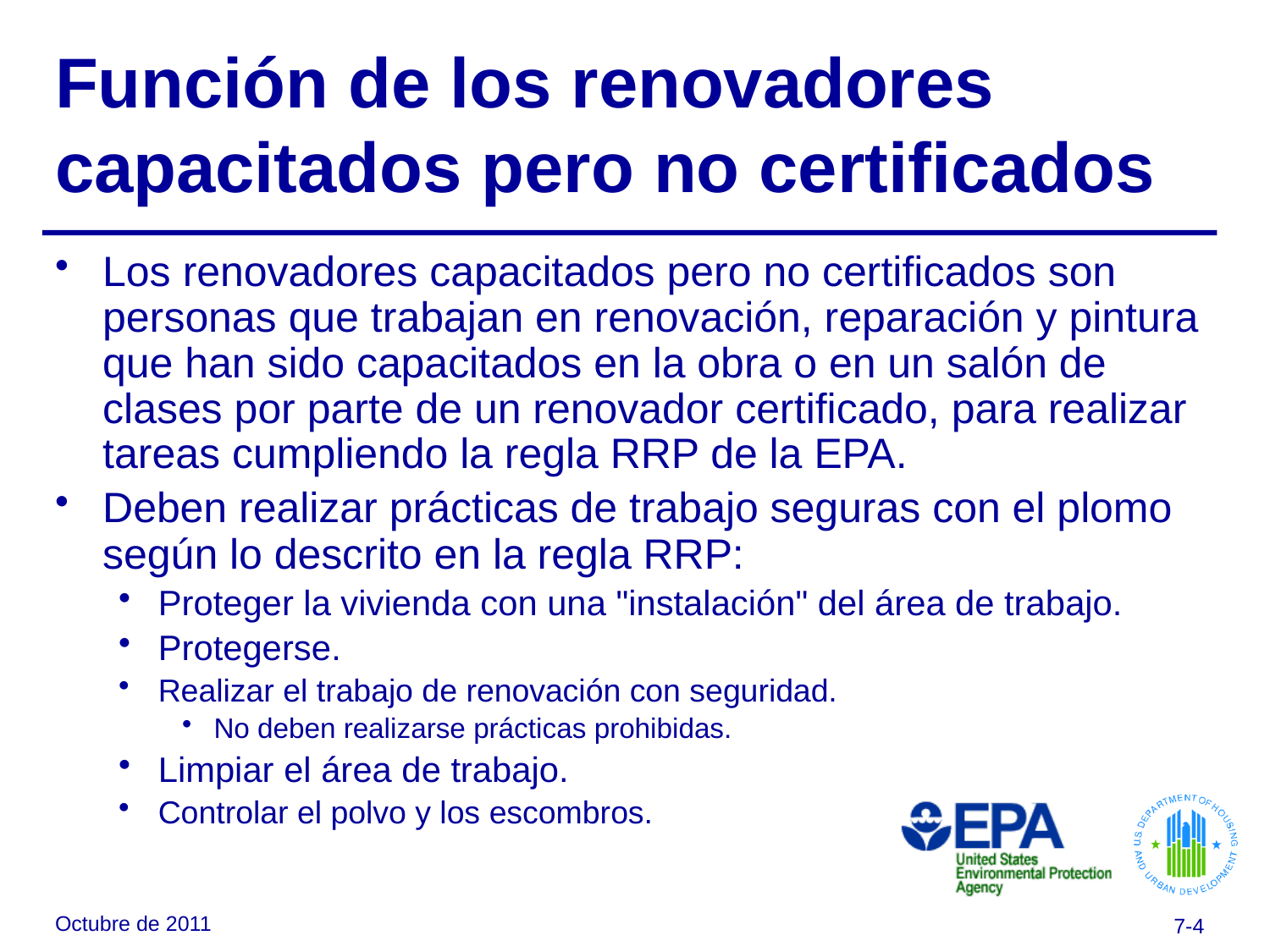

# Función de los renovadores capacitados pero no certificados
Los renovadores capacitados pero no certificados son personas que trabajan en renovación, reparación y pintura que han sido capacitados en la obra o en un salón de clases por parte de un renovador certificado, para realizar tareas cumpliendo la regla RRP de la EPA.
Deben realizar prácticas de trabajo seguras con el plomo según lo descrito en la regla RRP:
Proteger la vivienda con una "instalación" del área de trabajo.
Protegerse.
Realizar el trabajo de renovación con seguridad.
No deben realizarse prácticas prohibidas.
Limpiar el área de trabajo.
Controlar el polvo y los escombros.

Octubre de 2011
7-4